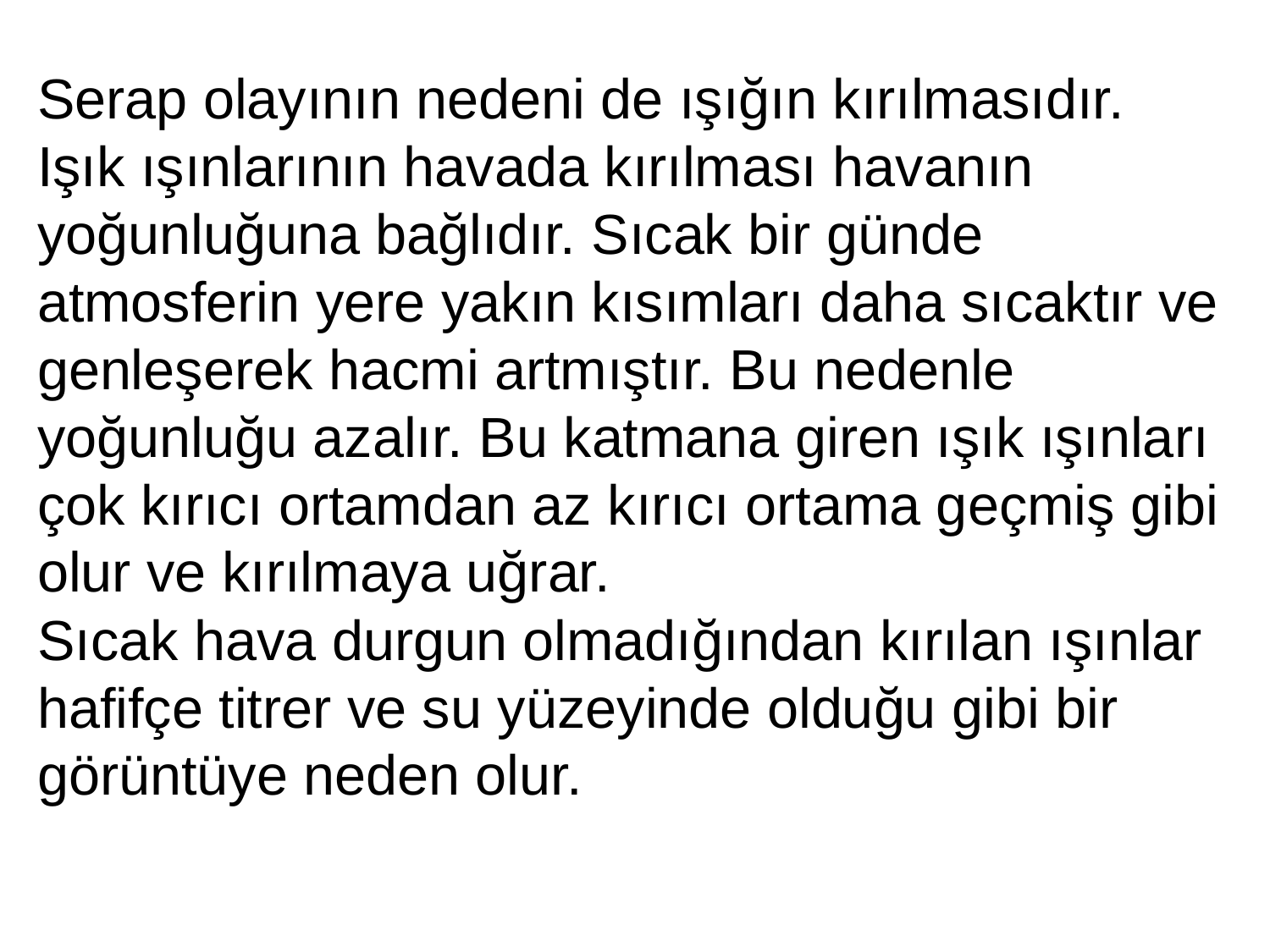

Serap olayının nedeni de ışığın kırılmasıdır.
Işık ışınlarının havada kırılması havanın yoğunluğuna bağlıdır. Sıcak bir günde atmosferin yere yakın kısımları daha sıcaktır ve genleşerek hacmi artmıştır. Bu nedenle yoğunluğu azalır. Bu katmana giren ışık ışınları çok kırıcı ortamdan az kırıcı ortama geçmiş gibi olur ve kırılmaya uğrar.
Sıcak hava durgun olmadığından kırılan ışınlar hafifçe titrer ve su yüzeyinde olduğu gibi bir görüntüye neden olur.